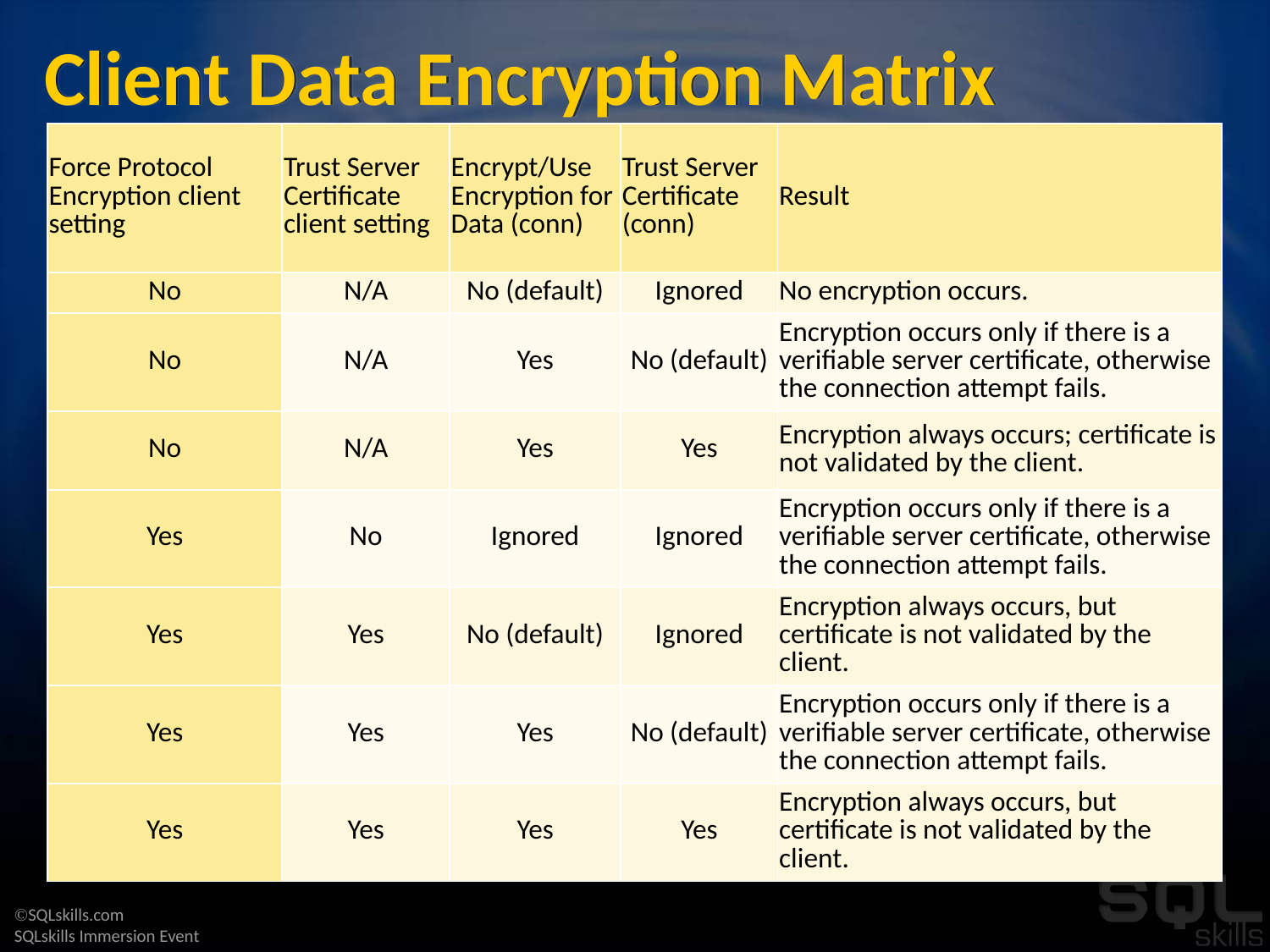

# Client Data Encryption Matrix
| Force Protocol Encryption client setting | Trust Server Certificate client setting | Encrypt/Use Encryption for Data (conn) | Trust Server Certificate (conn) | Result |
| --- | --- | --- | --- | --- |
| No | N/A | No (default) | Ignored | No encryption occurs. |
| No | N/A | Yes | No (default) | Encryption occurs only if there is a verifiable server certificate, otherwise the connection attempt fails. |
| No | N/A | Yes | Yes | Encryption always occurs; certificate is not validated by the client. |
| Yes | No | Ignored | Ignored | Encryption occurs only if there is a verifiable server certificate, otherwise the connection attempt fails. |
| Yes | Yes | No (default) | Ignored | Encryption always occurs, but certificate is not validated by the client. |
| Yes | Yes | Yes | No (default) | Encryption occurs only if there is a verifiable server certificate, otherwise the connection attempt fails. |
| Yes | Yes | Yes | Yes | Encryption always occurs, but certificate is not validated by the client. |